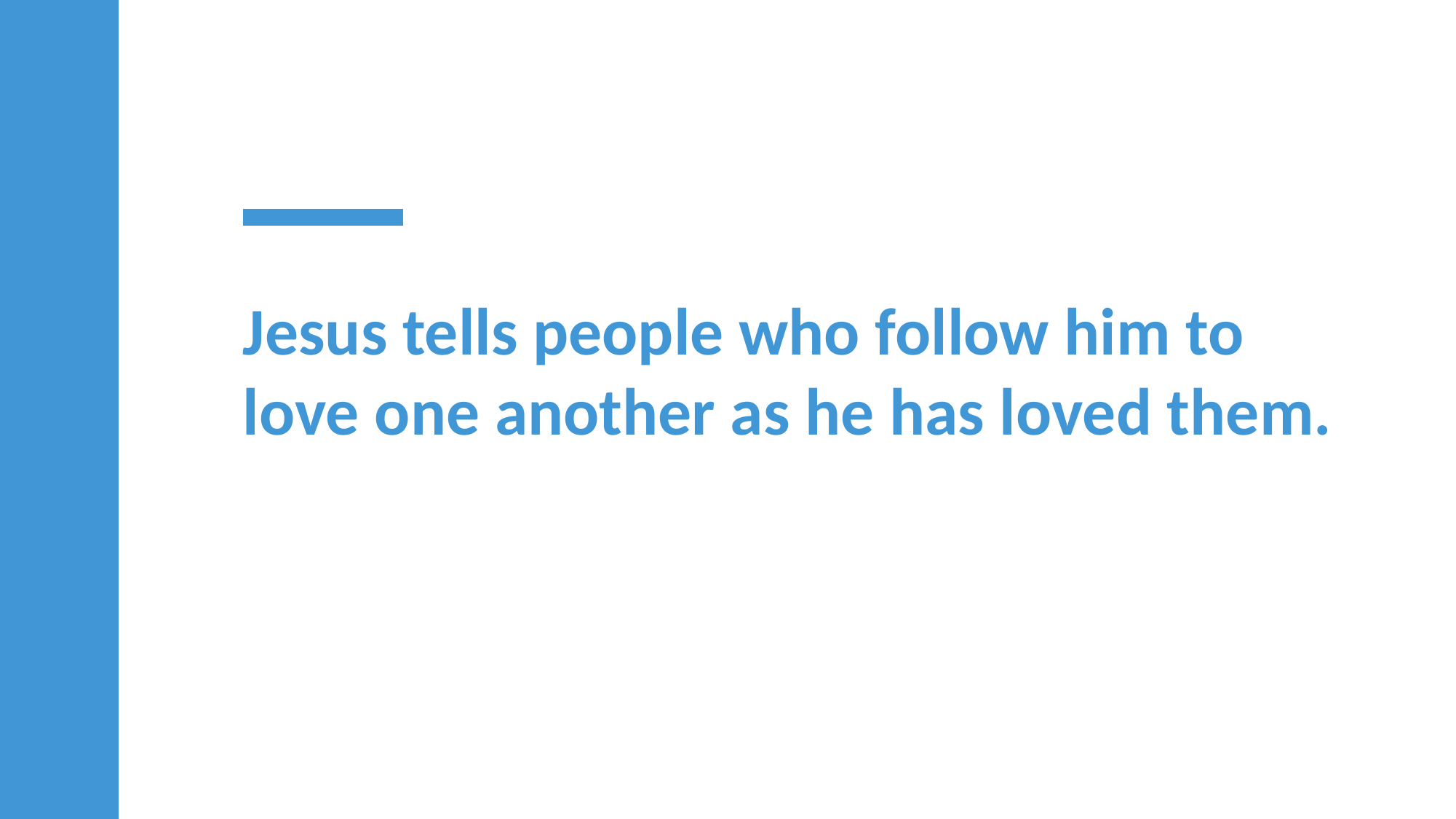

Jesus tells people who follow him to love one another as he has loved them.